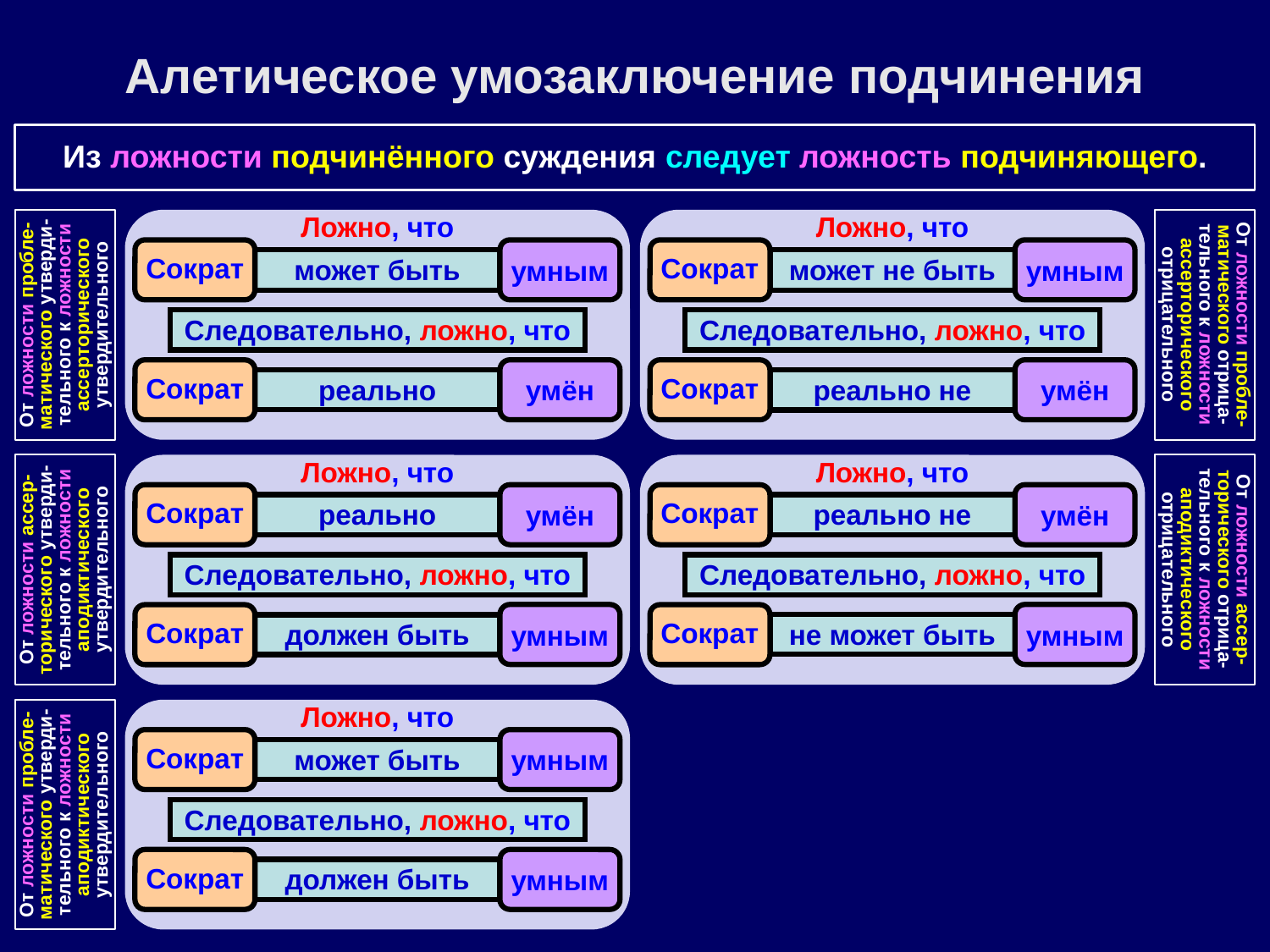

Алетическое умозаключение подчинения
Из ложности подчинённого суждения следует ложность подчиняющего.
Ложно, что
Ложно, что
Сократ
умным
Сократ
умным
может быть
может не быть
От ложности пробле-матического утверди-тельного к ложности ассерторического утвердительного
От ложности пробле-матического отрица-тельного к ложности ассерторического отрицательного
Следовательно, ложно, что
Следовательно, ложно, что
Сократ
умён
Сократ
умён
реально
реально не
Ложно, что
Ложно, что
Сократ
умён
Сократ
умён
реально
реально не
От ложности ассер-торического утверди-тельного к ложности аподиктического утвердительного
От ложности ассер-торического отрица-тельного к ложности аподиктического отрицательного
Следовательно, ложно, что
Следовательно, ложно, что
умным
умным
Сократ
Сократ
не может быть
должен быть
Ложно, что
Сократ
умным
может быть
От ложности пробле-матического утверди-тельного к ложности аподиктического утвердительного
Следовательно, ложно, что
Сократ
умным
должен быть